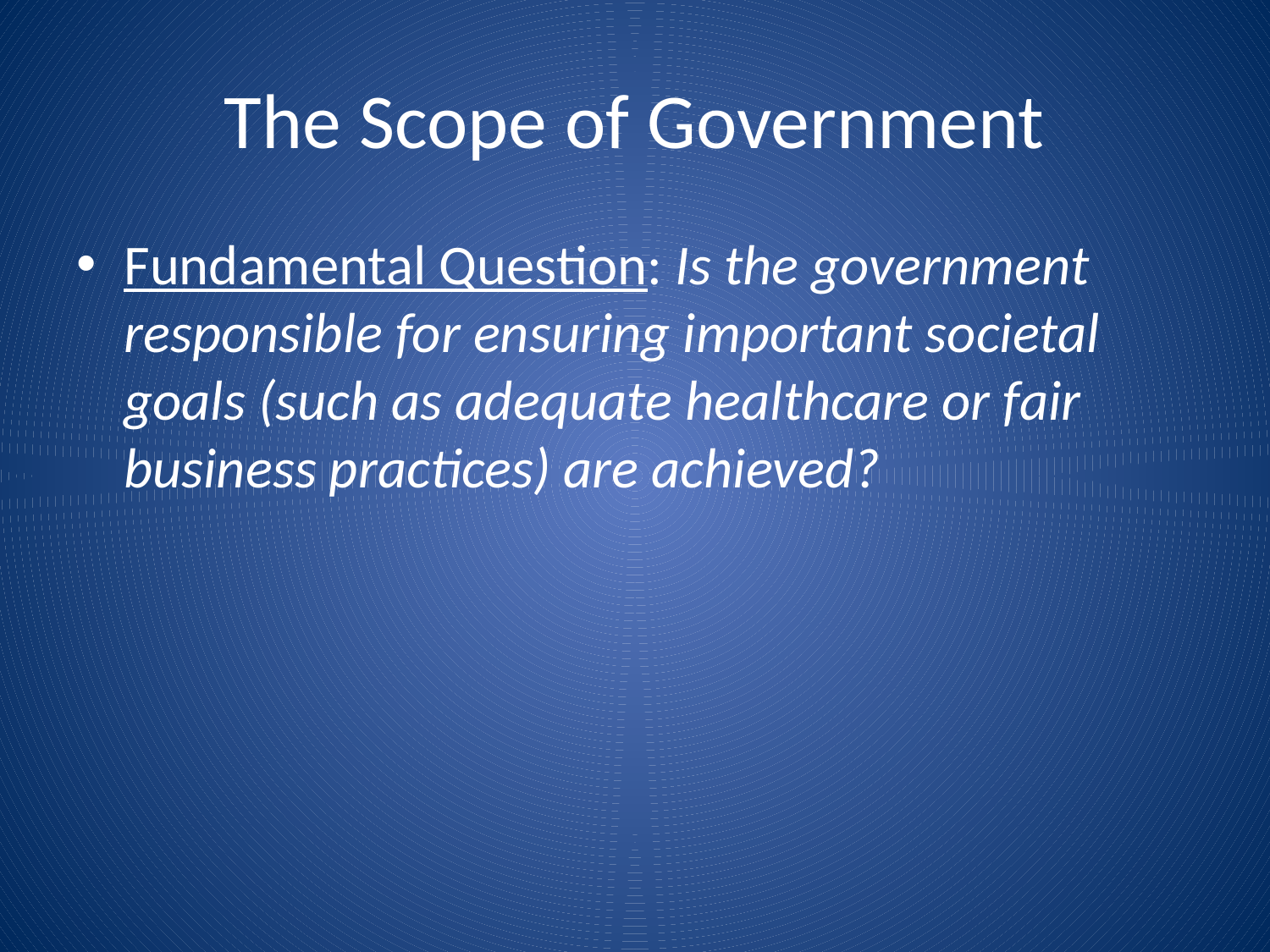

# The Scope of Government
Fundamental Question: Is the government responsible for ensuring important societal goals (such as adequate healthcare or fair business practices) are achieved?